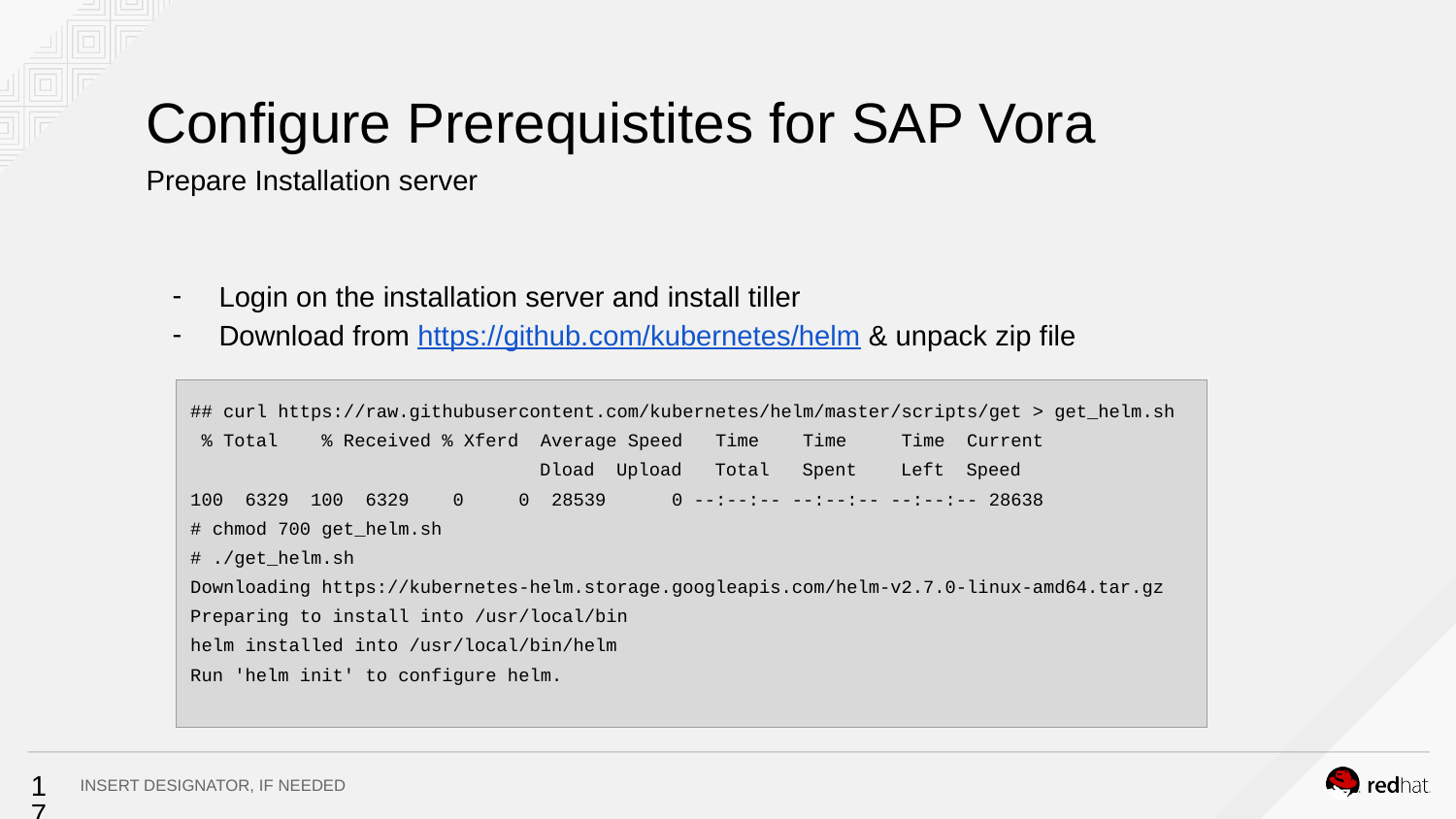

# Configure Prerequistites for SAP Vora
Prepare Installation server
Login on the installation server and install tiller
Download from https://github.com/kubernetes/helm & unpack zip file

| ## curl https://raw.githubusercontent.com/kubernetes/helm/master/scripts/get > get\_helm.sh % Total % Received % Xferd Average Speed Time Time Time Current Dload Upload Total Spent Left Speed 100 6329 100 6329 0 0 28539 0 --:--:-- --:--:-- --:--:-- 28638 # chmod 700 get\_helm.sh # ./get\_helm.sh Downloading https://kubernetes-helm.storage.googleapis.com/helm-v2.7.0-linux-amd64.tar.gz Preparing to install into /usr/local/bin helm installed into /usr/local/bin/helm Run 'helm init' to configure helm. |
| --- |
17